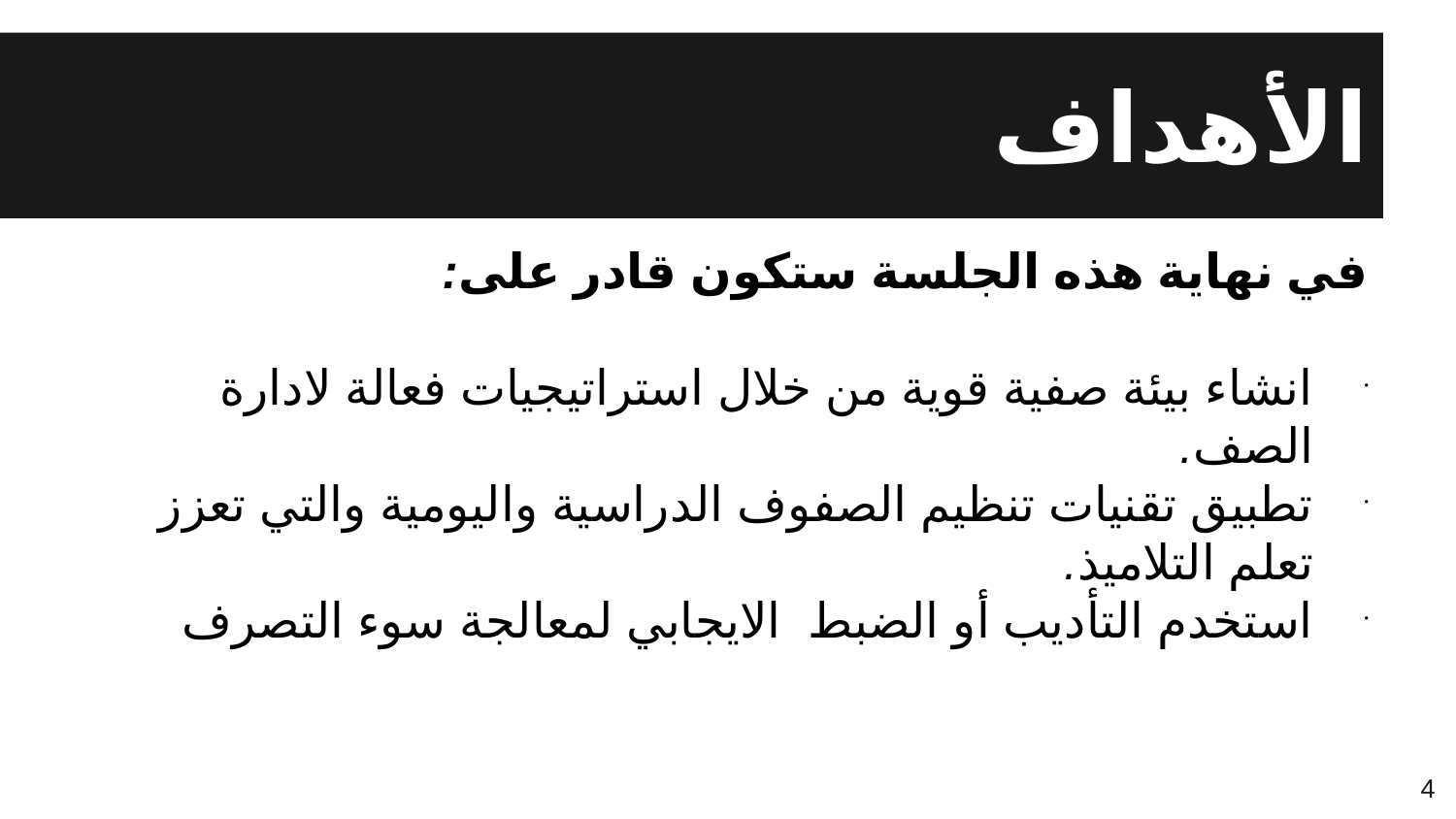

# الأهداف
في نهاية هذه الجلسة ستكون قادر على:

انشاء بيئة صفية قوية من خلال استراتيجيات فعالة لادارة الصف.
تطبيق تقنيات تنظيم الصفوف الدراسية واليومية والتي تعزز تعلم التلاميذ.
استخدم التأديب أو الضبط  الايجابي لمعالجة سوء التصرف

4